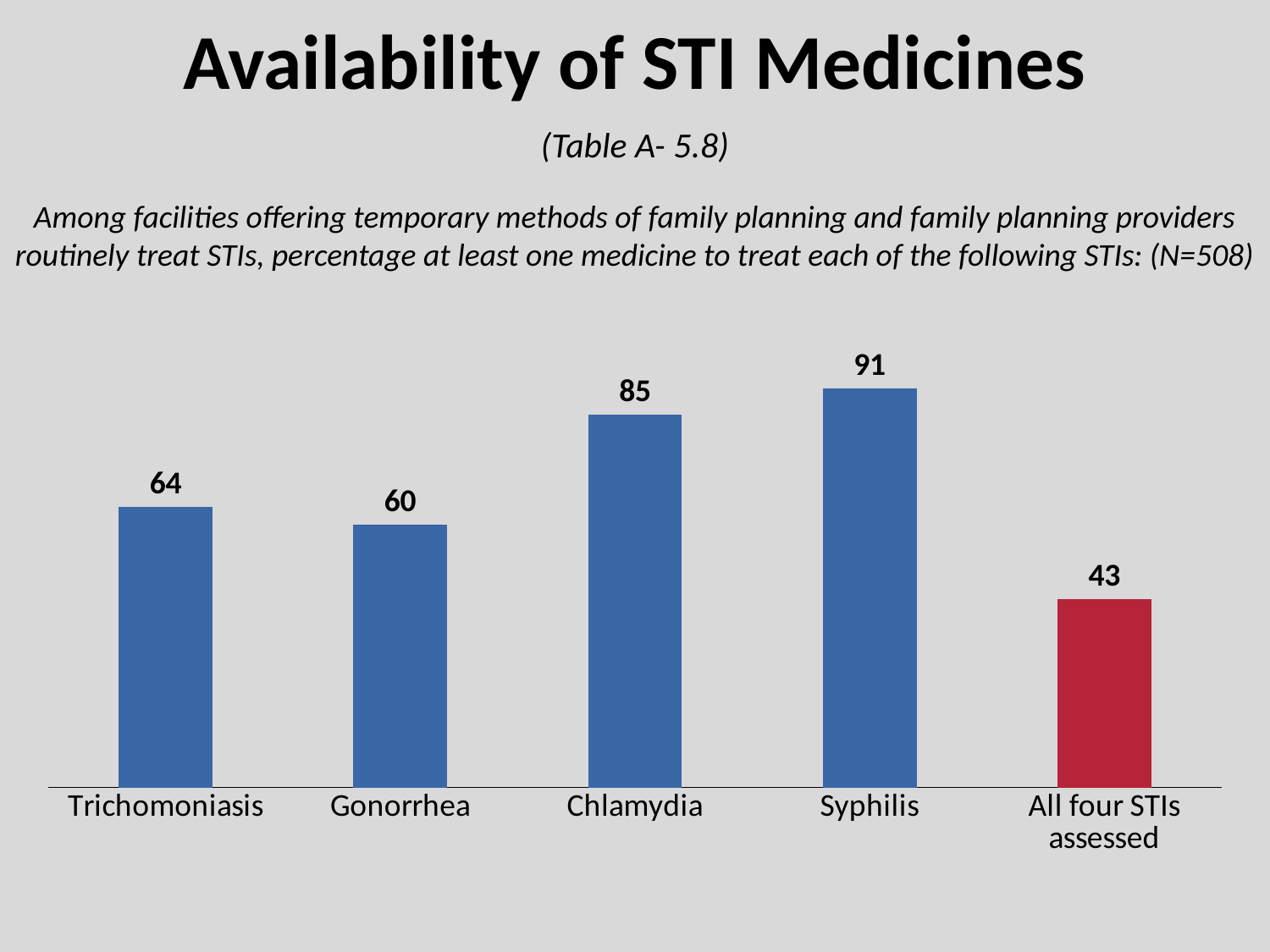

# Availability of STI Medicines
(Table A- 5.8)
Among facilities offering temporary methods of family planning and family planning providers routinely treat STIs, percentage at least one medicine to treat each of the following STIs: (N=508)

### Chart

| Category | Series 1 |
|---|---|
| Trichomoniasis | 64.0 |
| Gonorrhea | 60.0 |
| Chlamydia | 85.0 |
| Syphilis | 91.0 |
| All four STIs assessed | 43.0 |